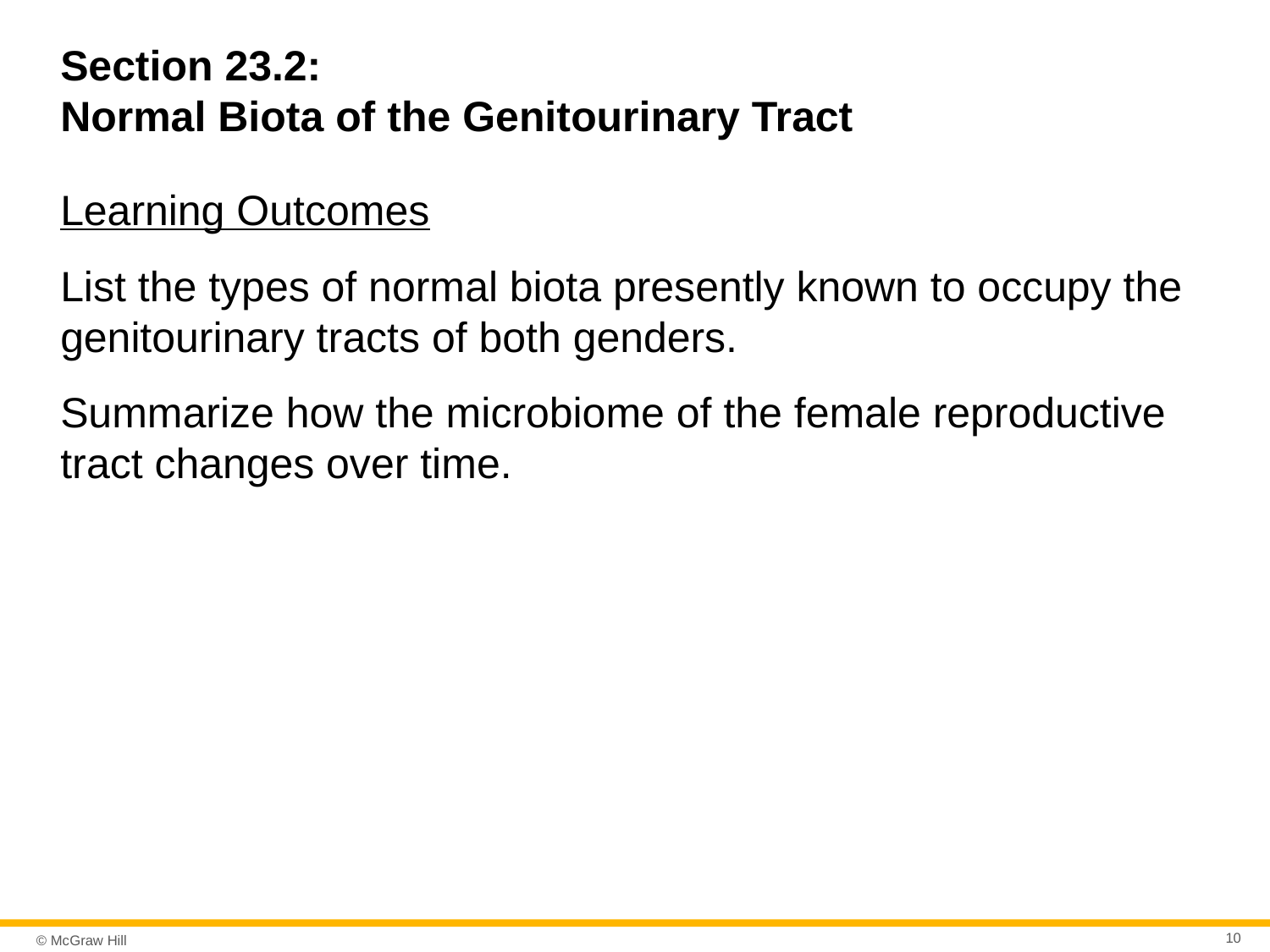

# Section 23.2: Normal Biota of the Genitourinary Tract
Learning Outcomes
List the types of normal biota presently known to occupy the genitourinary tracts of both genders.
Summarize how the microbiome of the female reproductive tract changes over time.